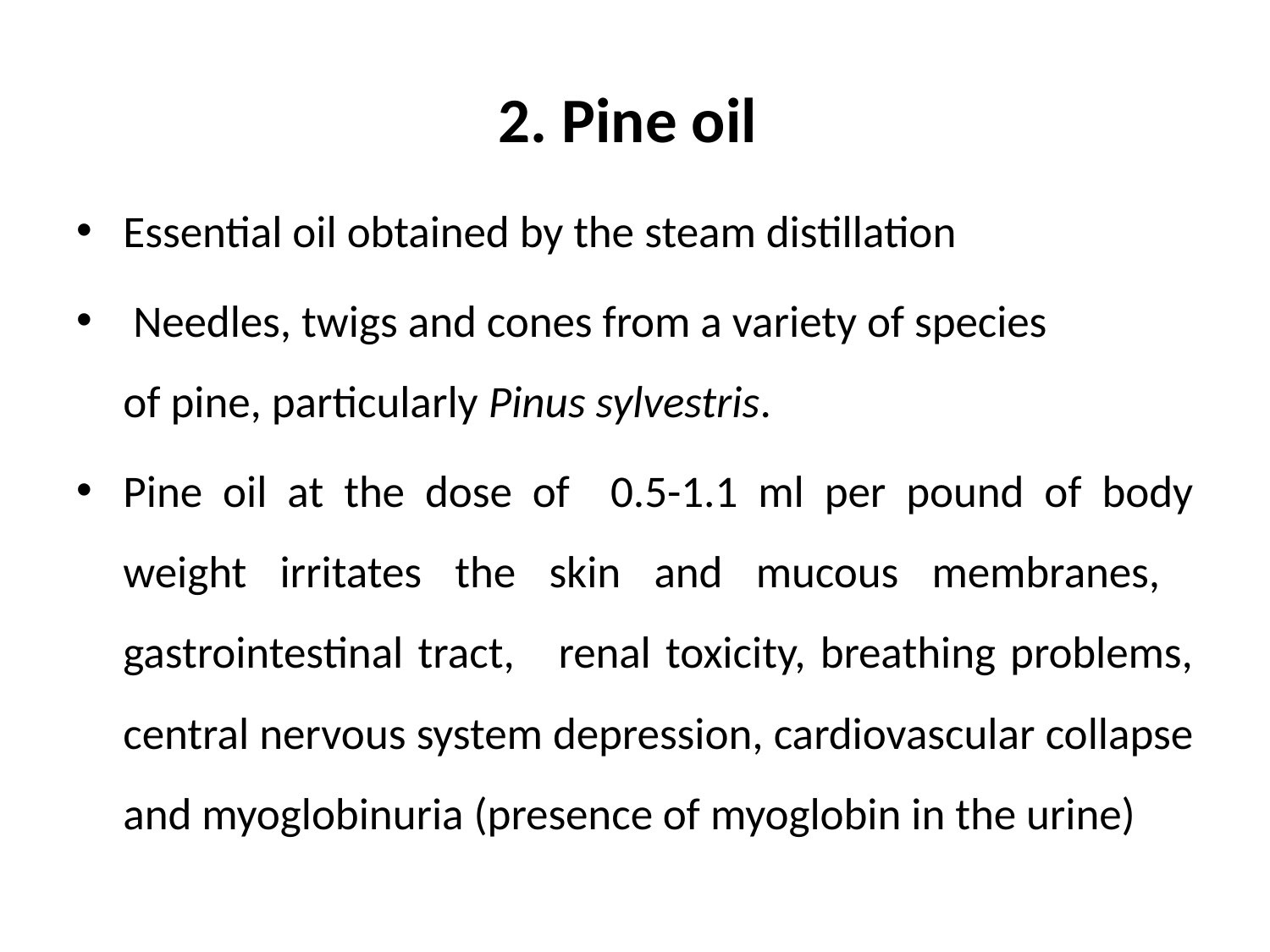

# 2. Pine oil
Essential oil obtained by the steam distillation
 Needles, twigs and cones from a variety of species of pine, particularly Pinus sylvestris.
Pine oil at the dose of  0.5-1.1 ml per pound of body weight irritates the skin and mucous membranes,  gastrointestinal tract,   renal toxicity, breathing problems, central nervous system depression, cardiovascular collapse and myoglobinuria (presence of myoglobin in the urine)